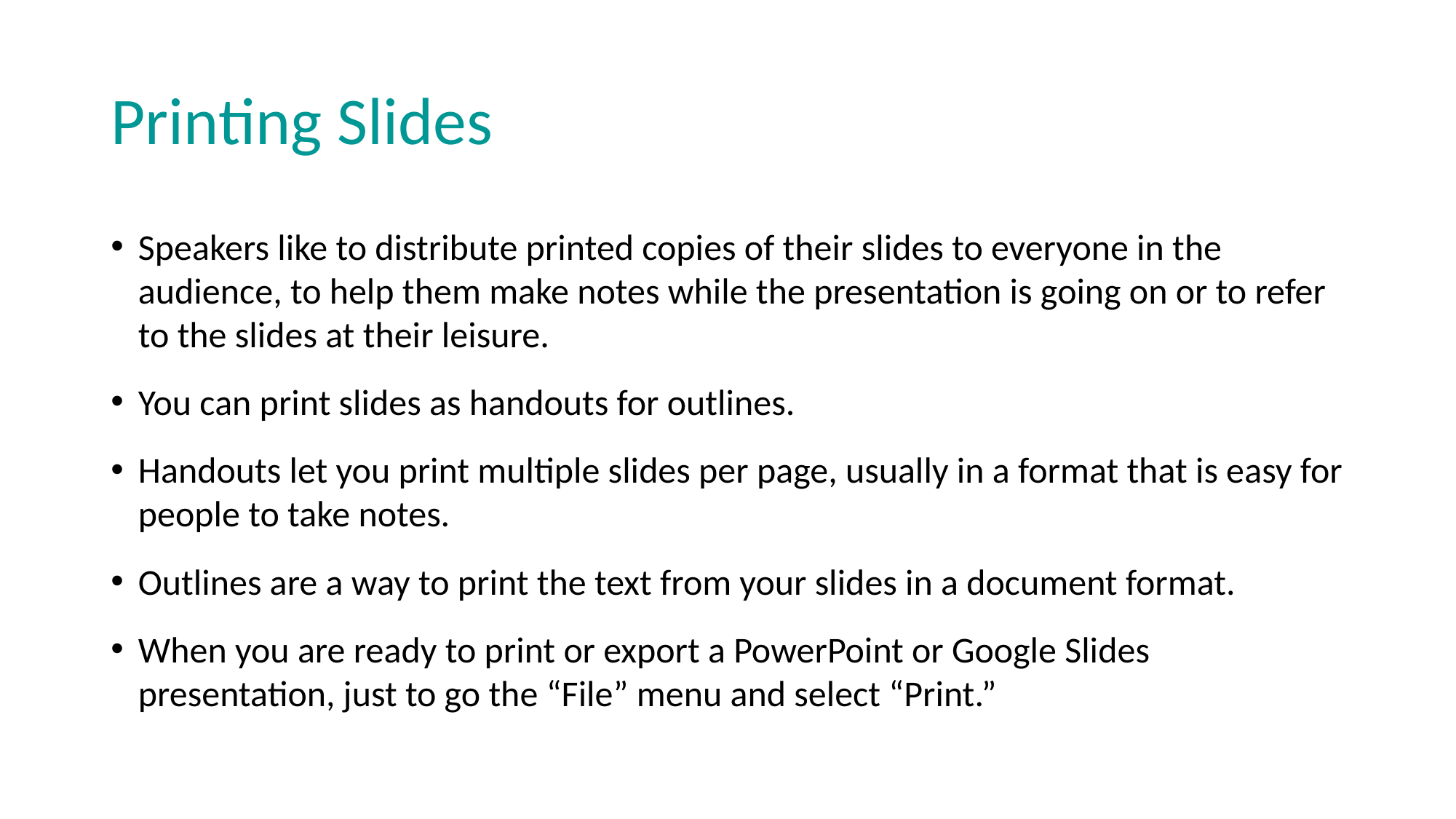

# Printing Slides
Speakers like to distribute printed copies of their slides to everyone in the audience, to help them make notes while the presentation is going on or to refer to the slides at their leisure.
You can print slides as handouts for outlines.
Handouts let you print multiple slides per page, usually in a format that is easy for people to take notes.
Outlines are a way to print the text from your slides in a document format.
When you are ready to print or export a PowerPoint or Google Slides presentation, just to go the “File” menu and select “Print.”